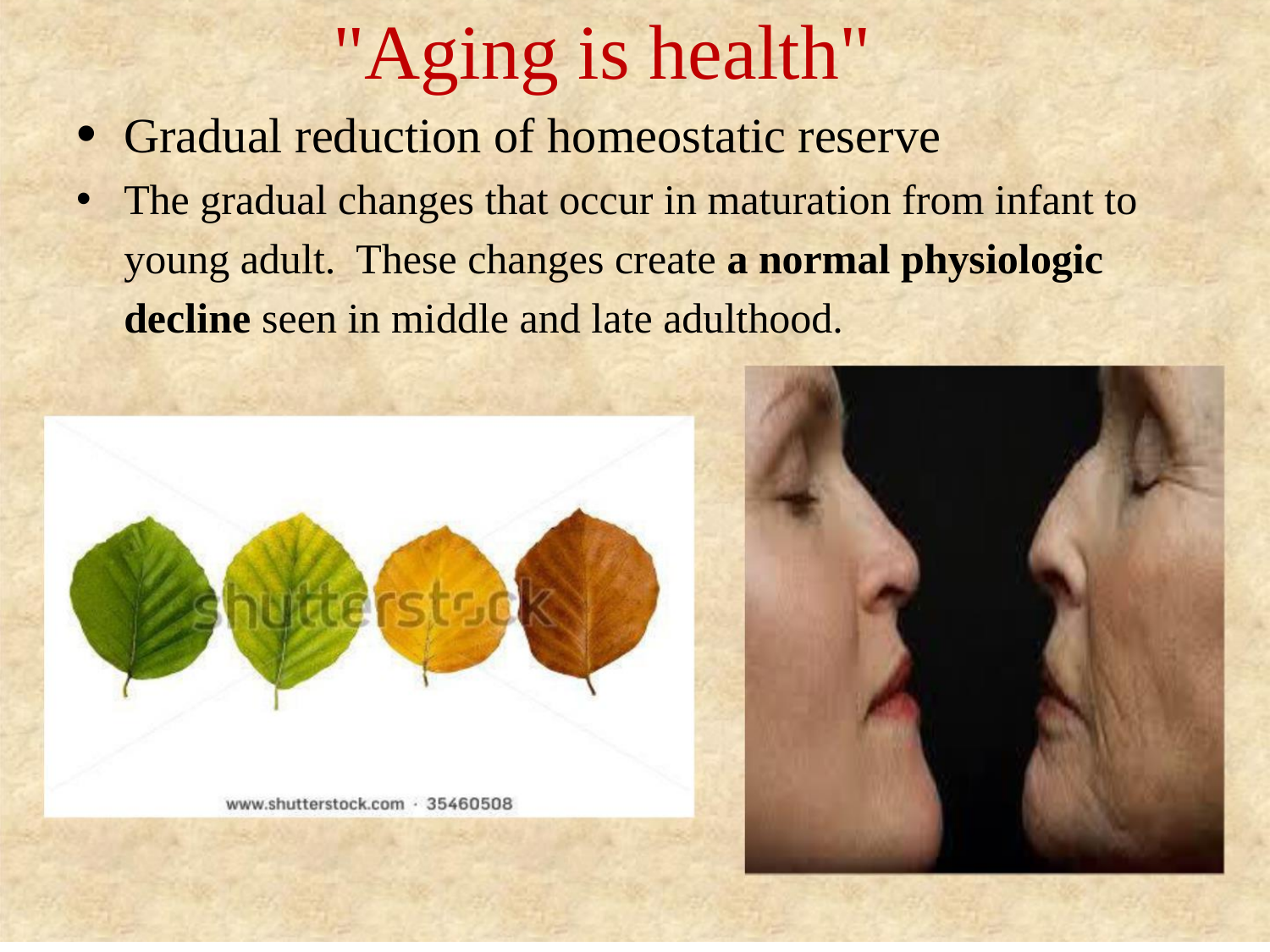

"Aging is health"
• Gradual reduction of homeostatic reserve
The gradual changes that occur in maturation from infant to young adult.  These changes create a normal physiologic decline seen in middle and late adulthood.